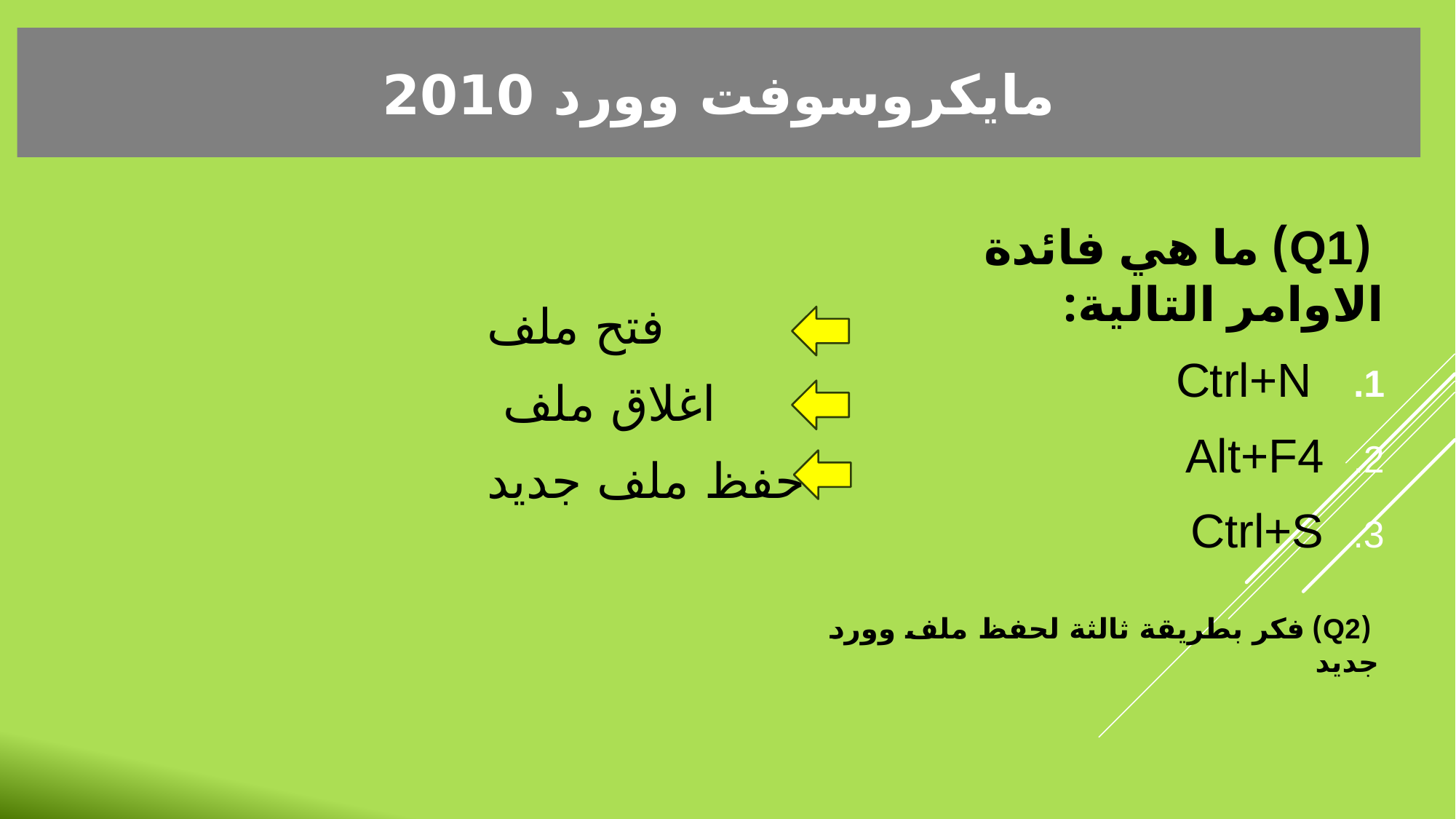

مايكروسوفت وورد 2010
 (Q1) ما هي فائدة الاوامر التالية:
 Ctrl+N
Alt+F4
Ctrl+S
فتح ملف
اغلاق ملف
حفظ ملف جديد

 (Q2) فكر بطريقة ثالثة لحفظ ملف وورد جديد